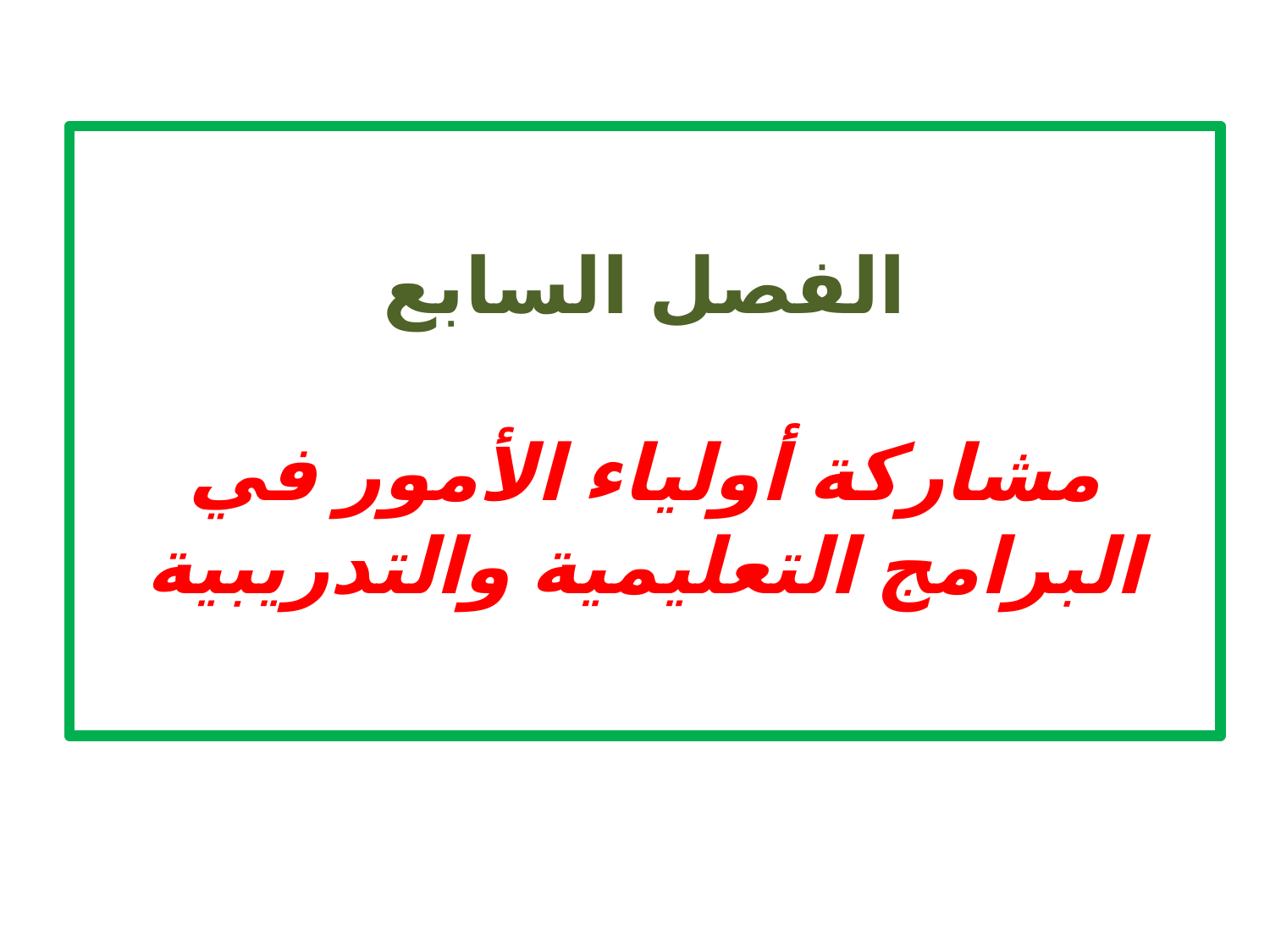

# الفصل السابع مشاركة أولياء الأمور في البرامج التعليمية والتدريبية